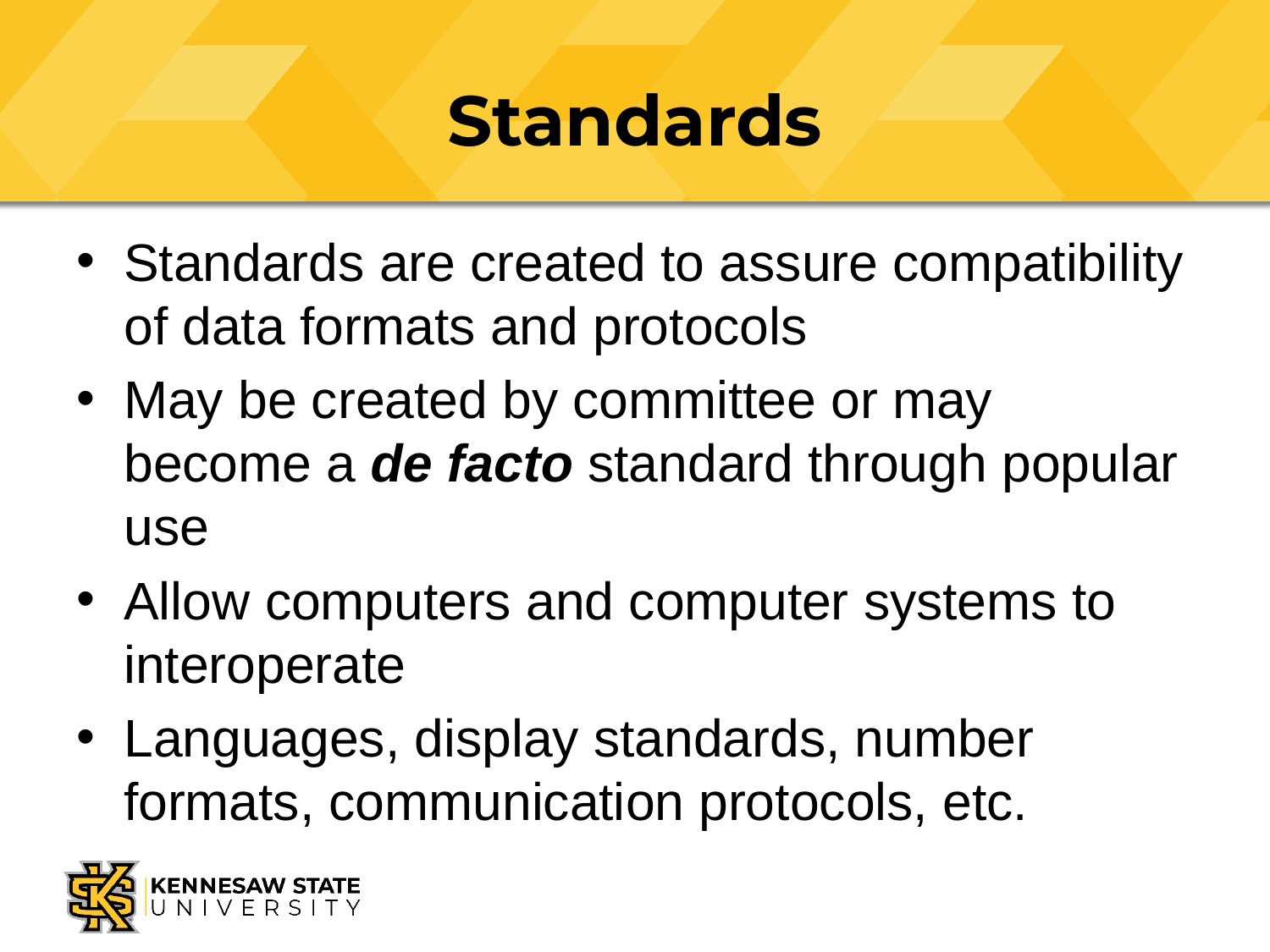

# Standards
Standards are created to assure compatibility of data formats and protocols
May be created by committee or may become a de facto standard through popular use
Allow computers and computer systems to interoperate
Languages, display standards, number formats, communication protocols, etc.